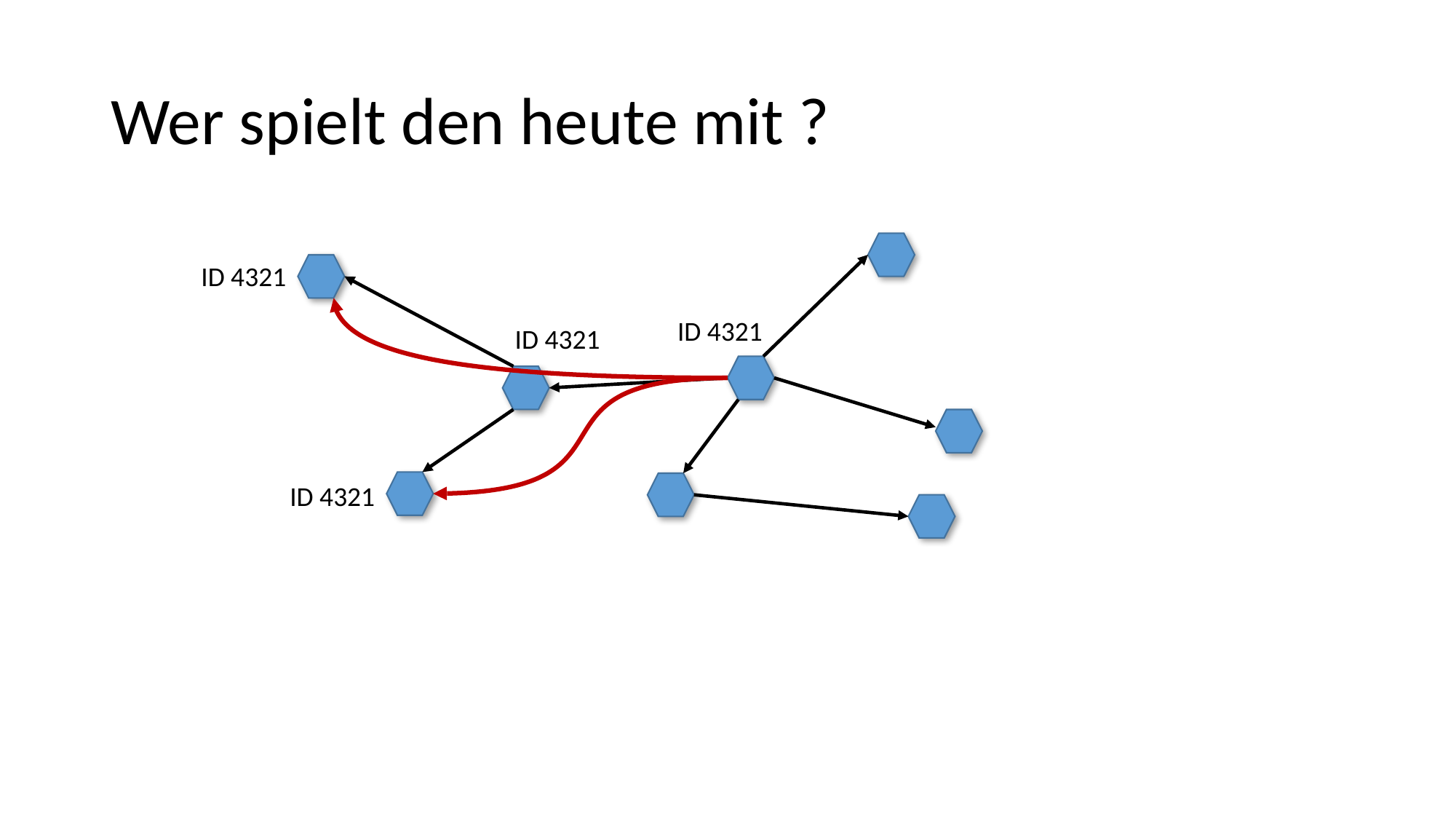

# Wer spielt den heute mit ?

ID 4321

ID 4321
ID 4321

ID 4321